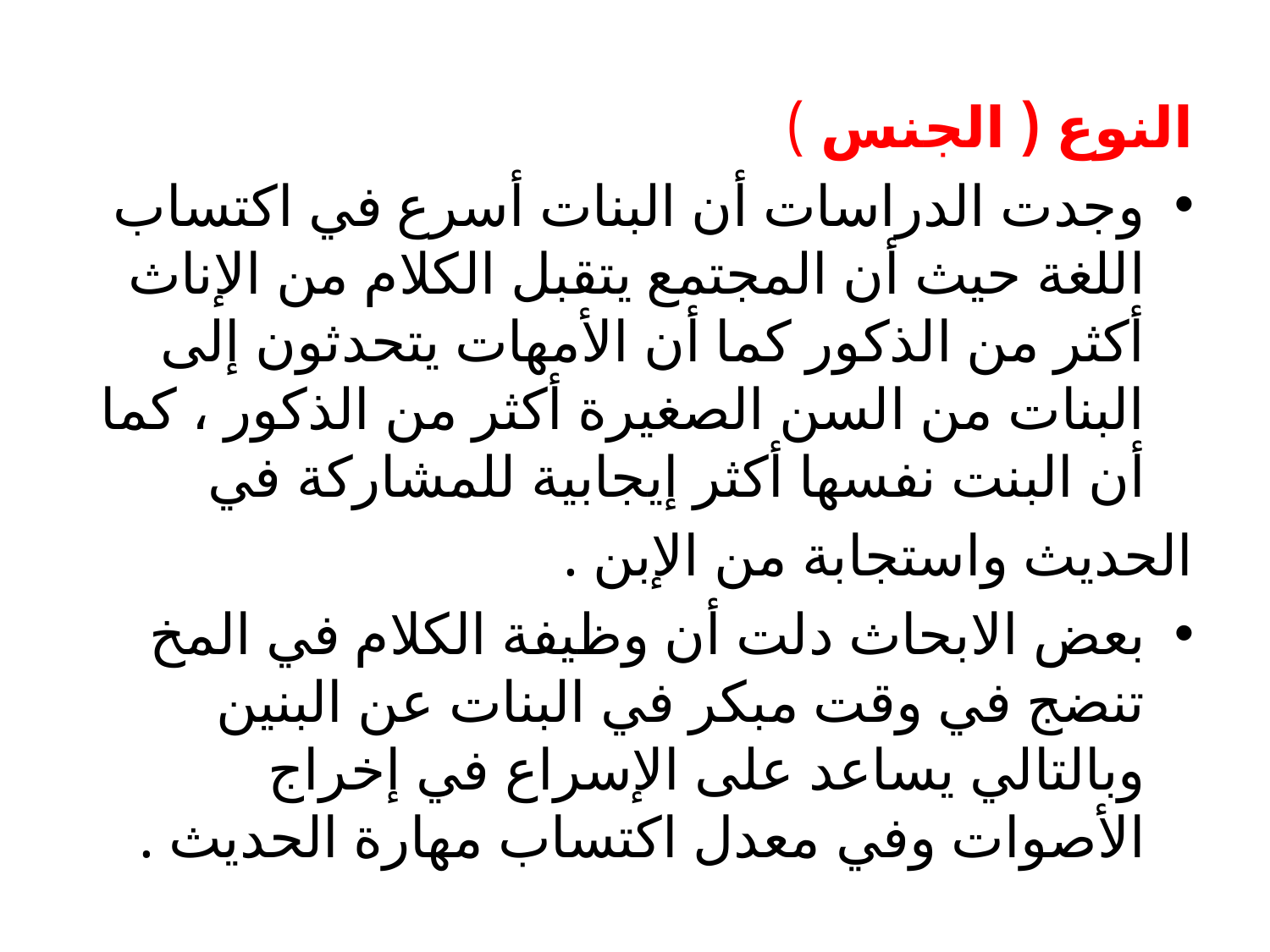

النوع ( الجنس )
وجدت الدراسات أن البنات أسرع في اكتساب اللغة حيث أن المجتمع يتقبل الكلام من الإناث أكثر من الذكور كما أن الأمهات يتحدثون إلى البنات من السن الصغيرة أكثر من الذكور ، كما أن البنت نفسها أكثر إيجابية للمشاركة في
الحديث واستجابة من الإبن .
بعض الابحاث دلت أن وظيفة الكلام في المخ تنضج في وقت مبكر في البنات عن البنين وبالتالي يساعد على الإسراع في إخراج الأصوات وفي معدل اكتساب مهارة الحديث .